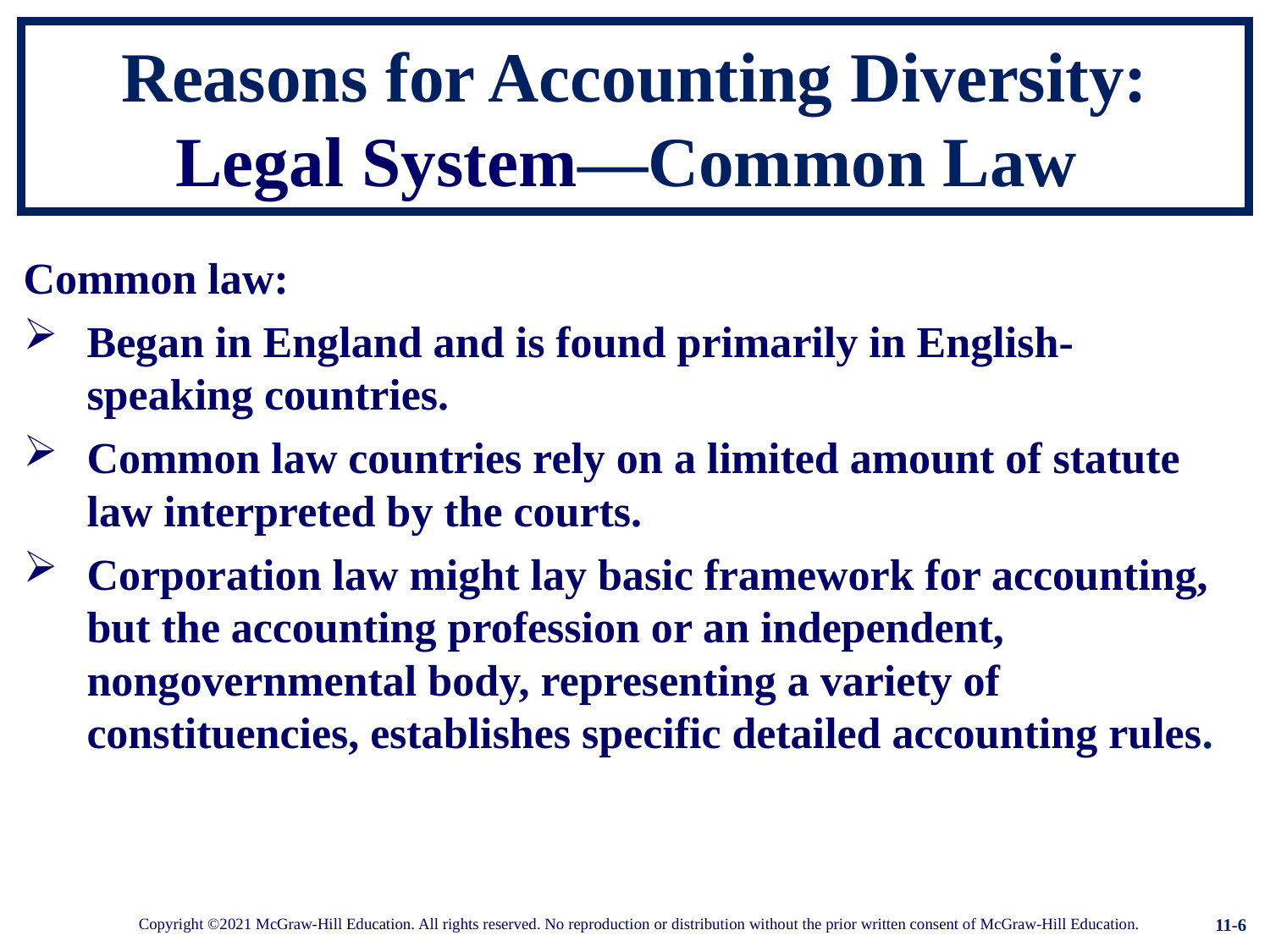

# Reasons for Accounting Diversity: Legal System—Common Law
Common law:
Began in England and is found primarily in English-speaking countries.
Common law countries rely on a limited amount of statute law interpreted by the courts.
Corporation law might lay basic framework for accounting, but the accounting profession or an independent, nongovernmental body, representing a variety of constituencies, establishes specific detailed accounting rules.
11-6
Copyright ©2021 McGraw-Hill Education. All rights reserved. No reproduction or distribution without the prior written consent of McGraw-Hill Education.